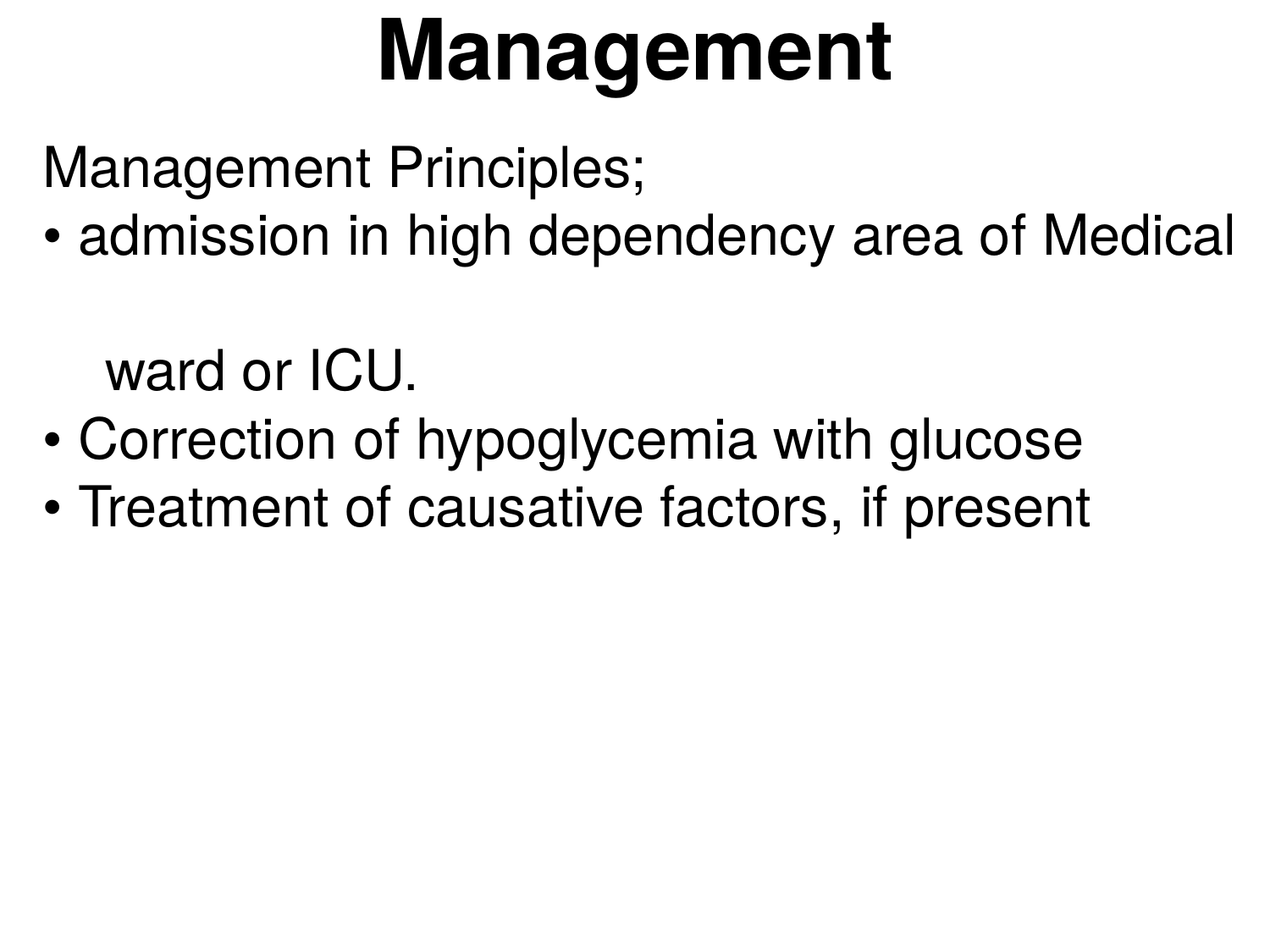

# Management
Management Principles;
• admission in high dependency area of Medical
    ward or ICU.
• Correction of hypoglycemia with glucose
• Treatment of causative factors, if present